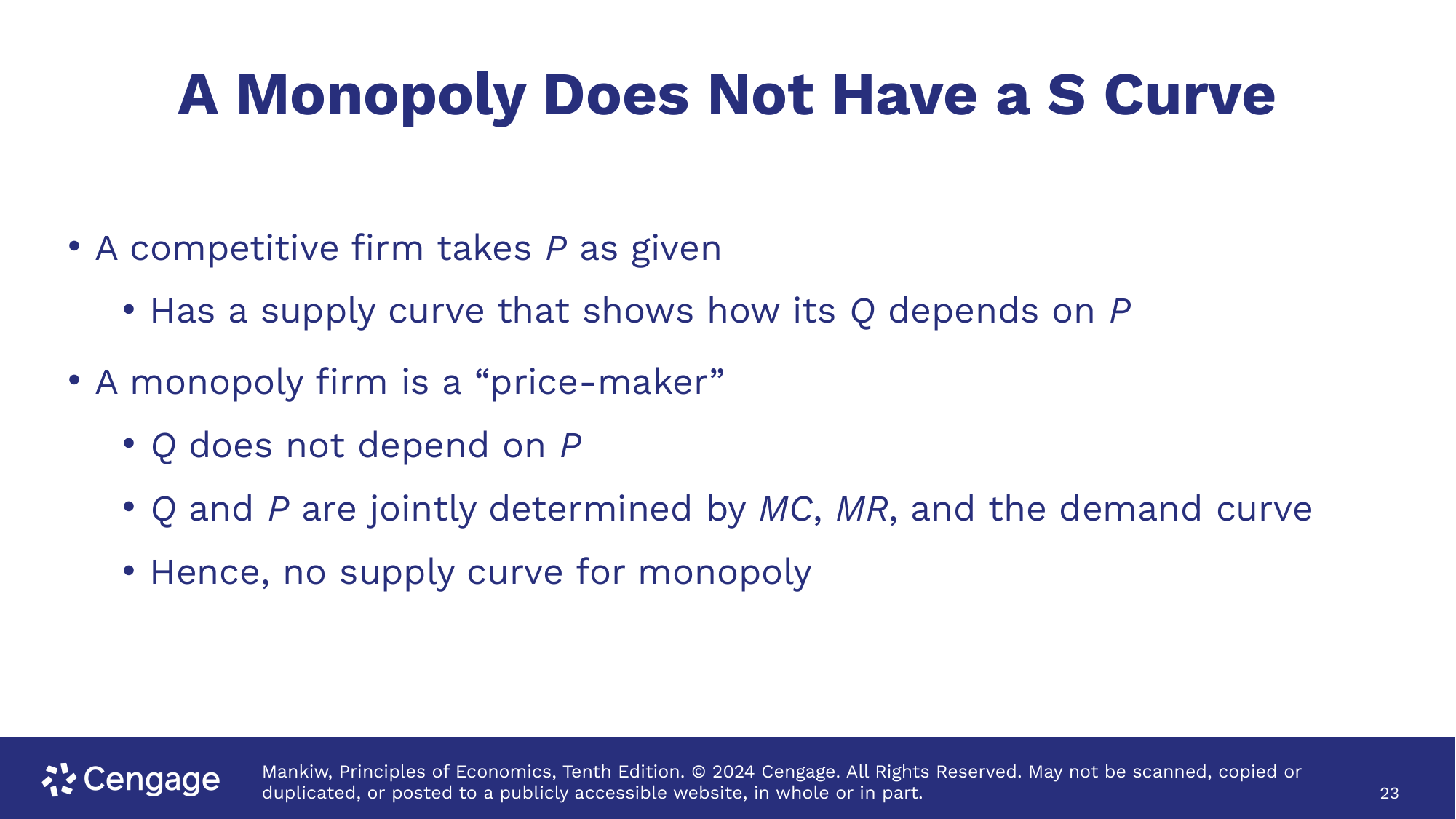

# A Monopoly Does Not Have a S Curve
A competitive firm takes P as given
Has a supply curve that shows how its Q depends on P
A monopoly firm is a “price-maker”
Q does not depend on P
Q and P are jointly determined by MC, MR, and the demand curve
Hence, no supply curve for monopoly